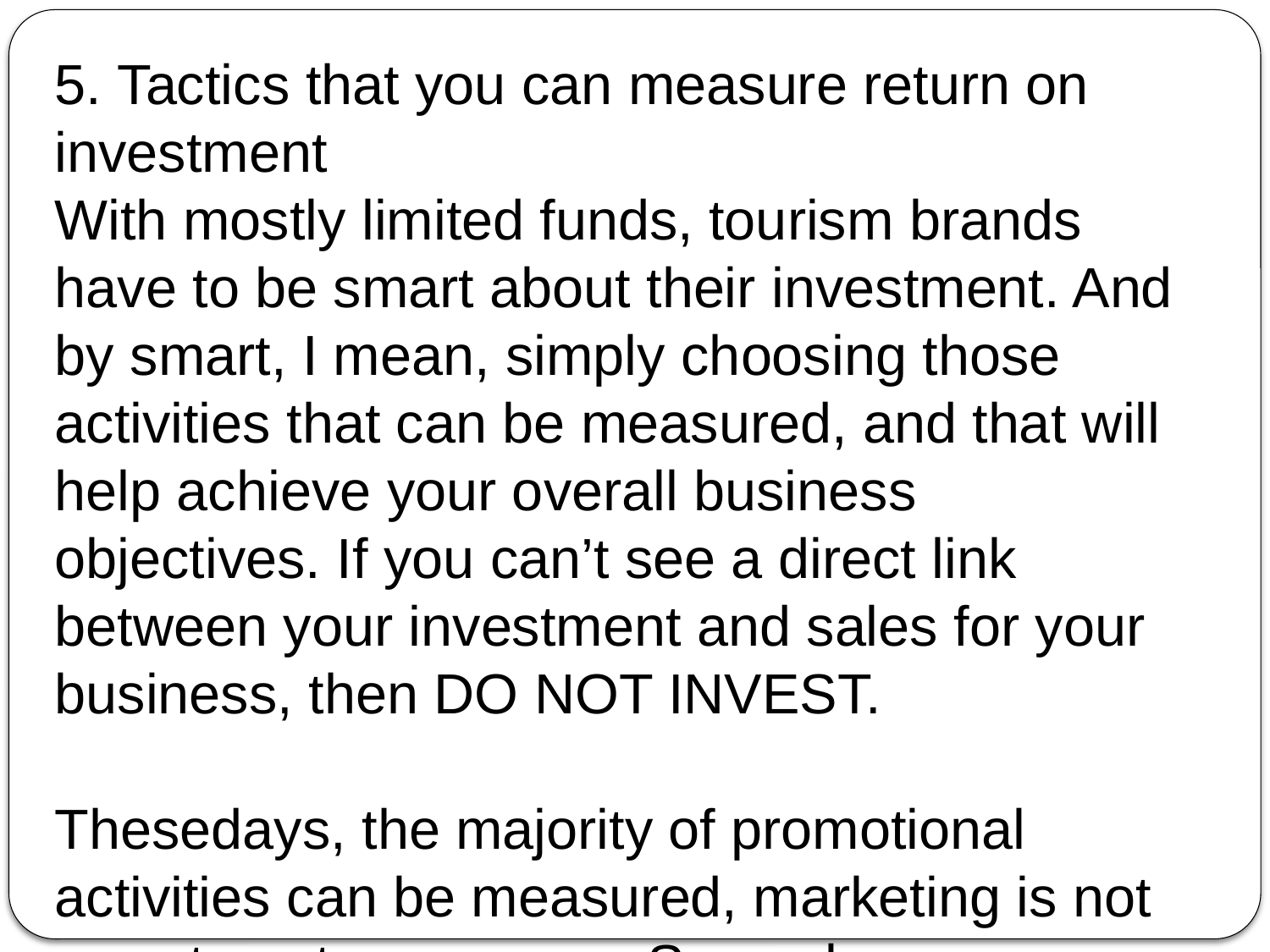

5. Tactics that you can measure return on investment
With mostly limited funds, tourism brands have to be smart about their investment. And by smart, I mean, simply choosing those activities that can be measured, and that will help achieve your overall business objectives. If you can’t see a direct link between your investment and sales for your business, then DO NOT INVEST.

Thesedays, the majority of promotional activities can be measured, marketing is not a cost-centre anymore. So, make sure you are only investing in activities that will increase your bottom line!